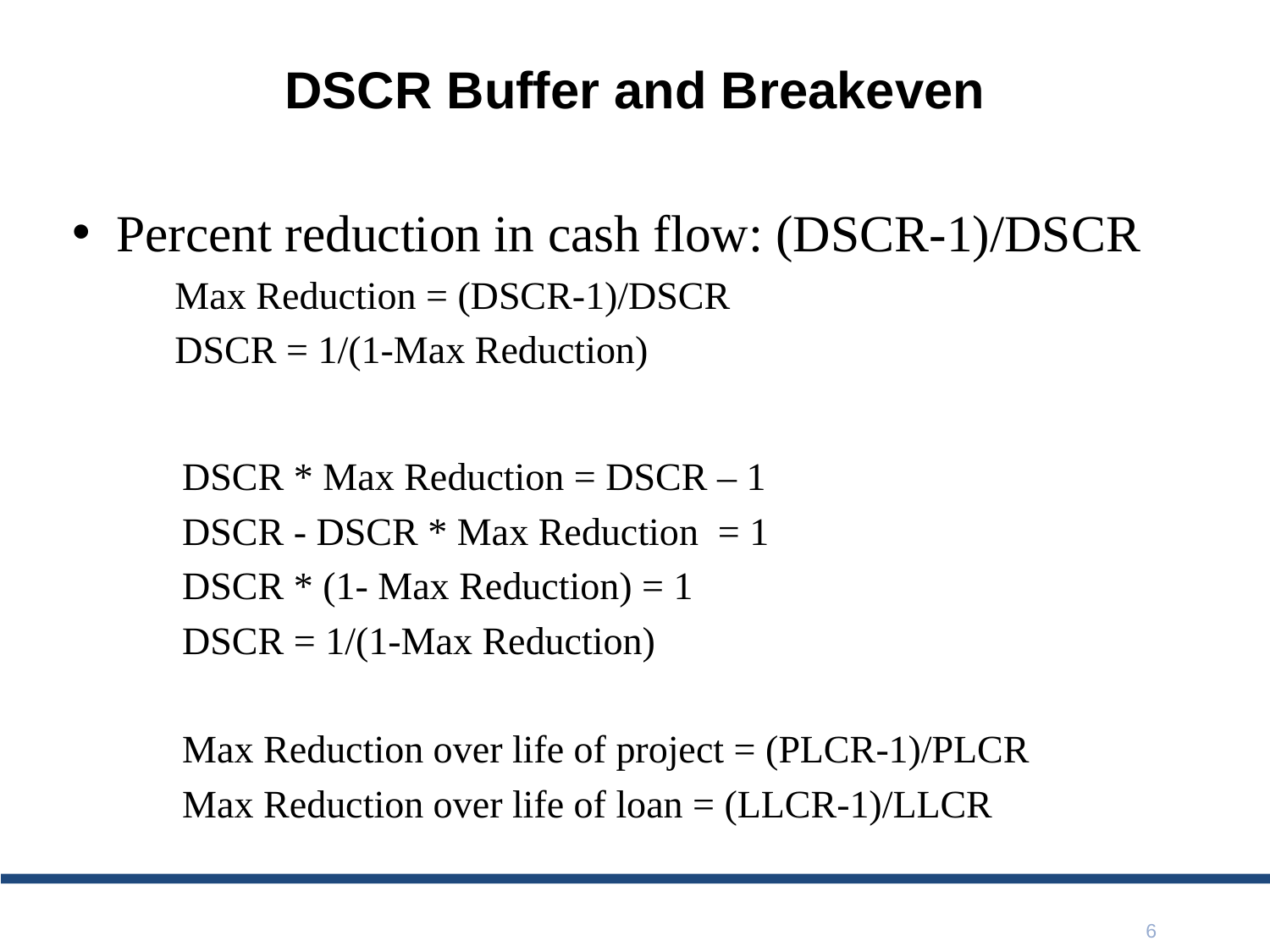

# DSCR Buffer and Breakeven
Percent reduction in cash flow: (DSCR-1)/DSCR
Max Reduction = (DSCR-1)/DSCR
DSCR = 1/(1-Max Reduction)

DSCR * Max Reduction = DSCR – 1
DSCR - DSCR * Max Reduction  = 1
DSCR * (1- Max Reduction) = 1
DSCR = 1/(1-Max Reduction)

Max Reduction over life of project = (PLCR-1)/PLCR
Max Reduction over life of loan = (LLCR-1)/LLCR

6